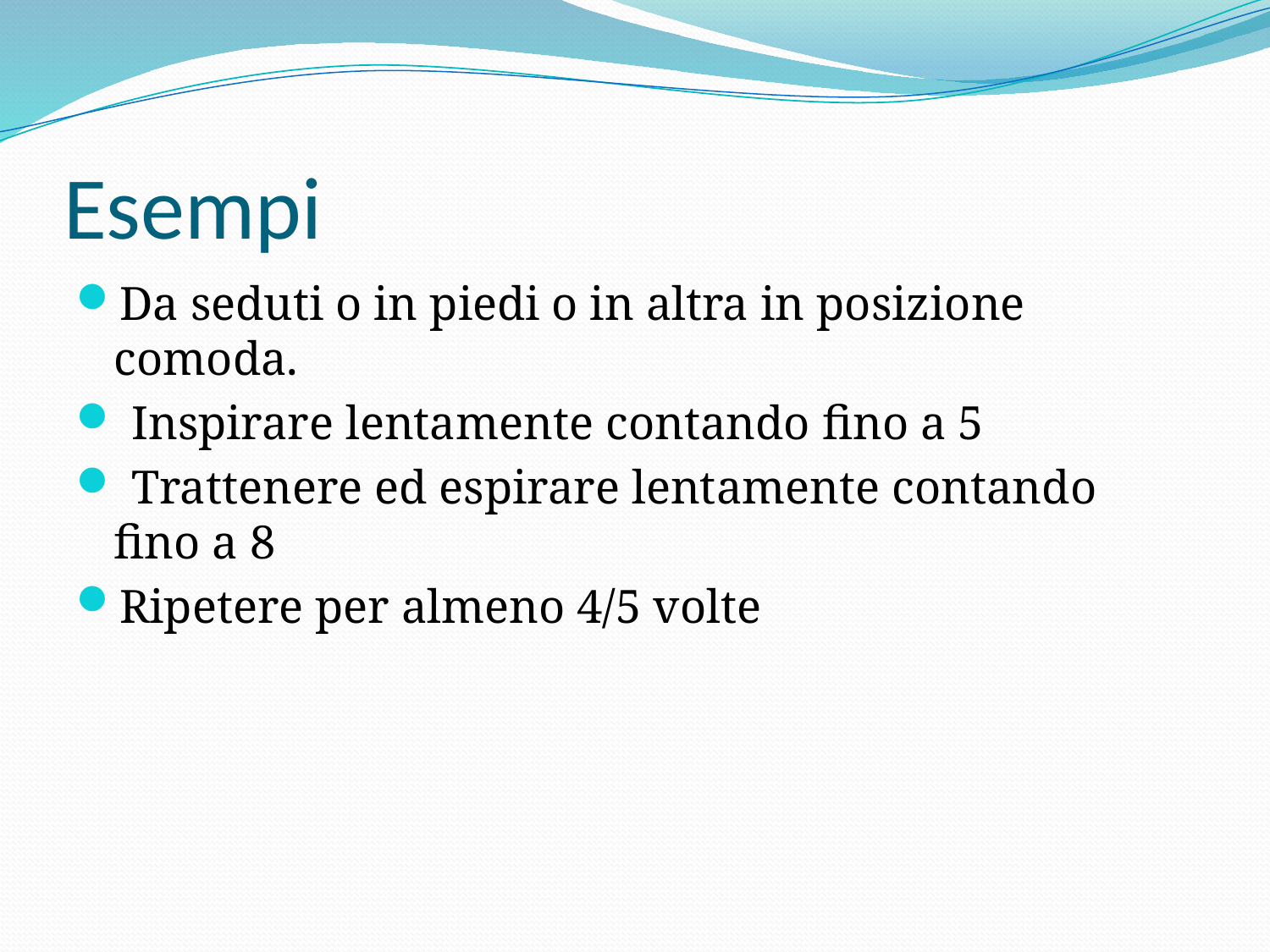

# Esempi
Da seduti o in piedi o in altra in posizione comoda.
 Inspirare lentamente contando fino a 5
 Trattenere ed espirare lentamente contando fino a 8
Ripetere per almeno 4/5 volte